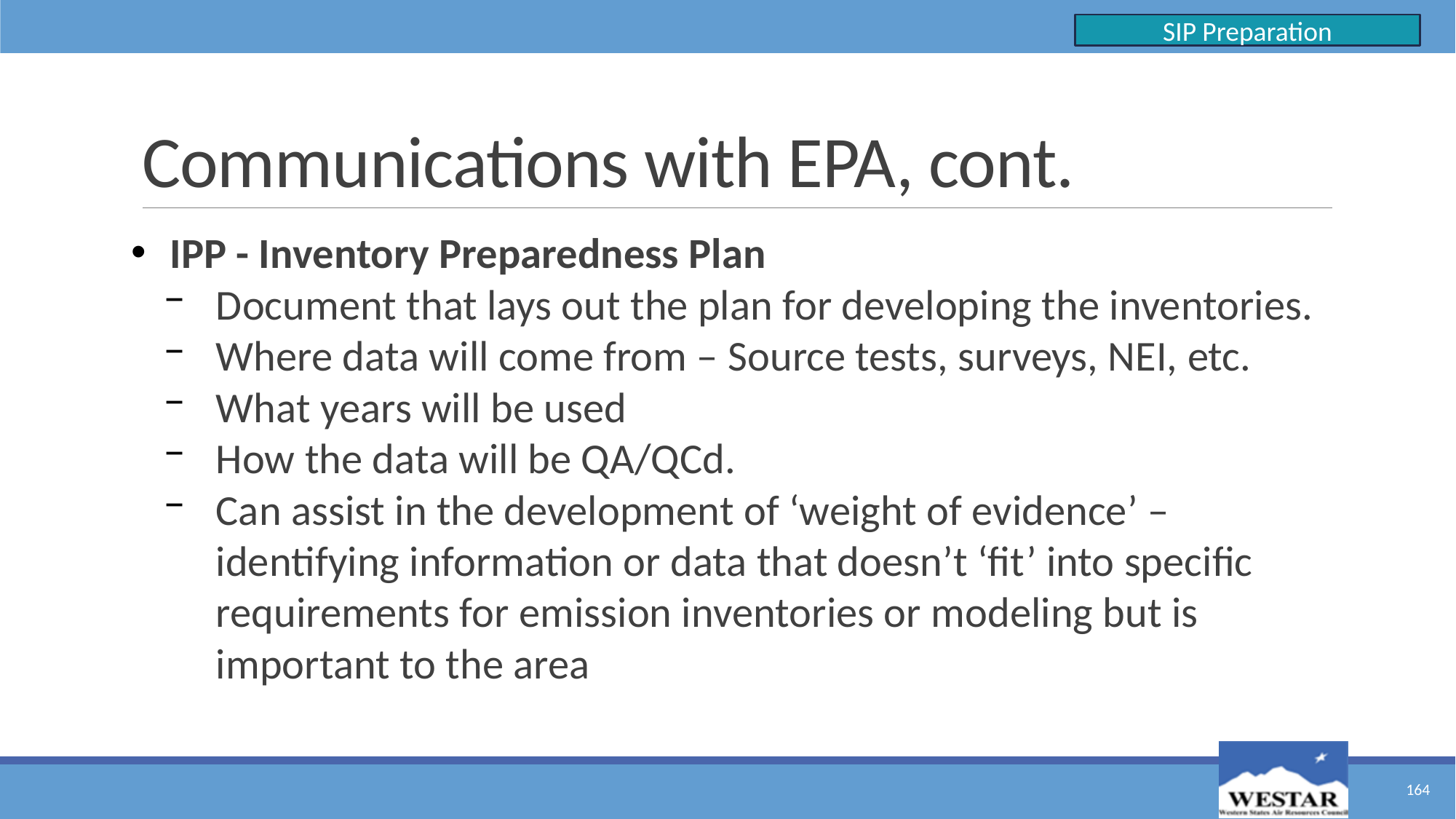

SIP Preparation
# Communications with EPA, cont.
IPP - Inventory Preparedness Plan
Document that lays out the plan for developing the inventories.
Where data will come from – Source tests, surveys, NEI, etc.
What years will be used
How the data will be QA/QCd.
Can assist in the development of ‘weight of evidence’ – identifying information or data that doesn’t ‘fit’ into specific requirements for emission inventories or modeling but is important to the area
164